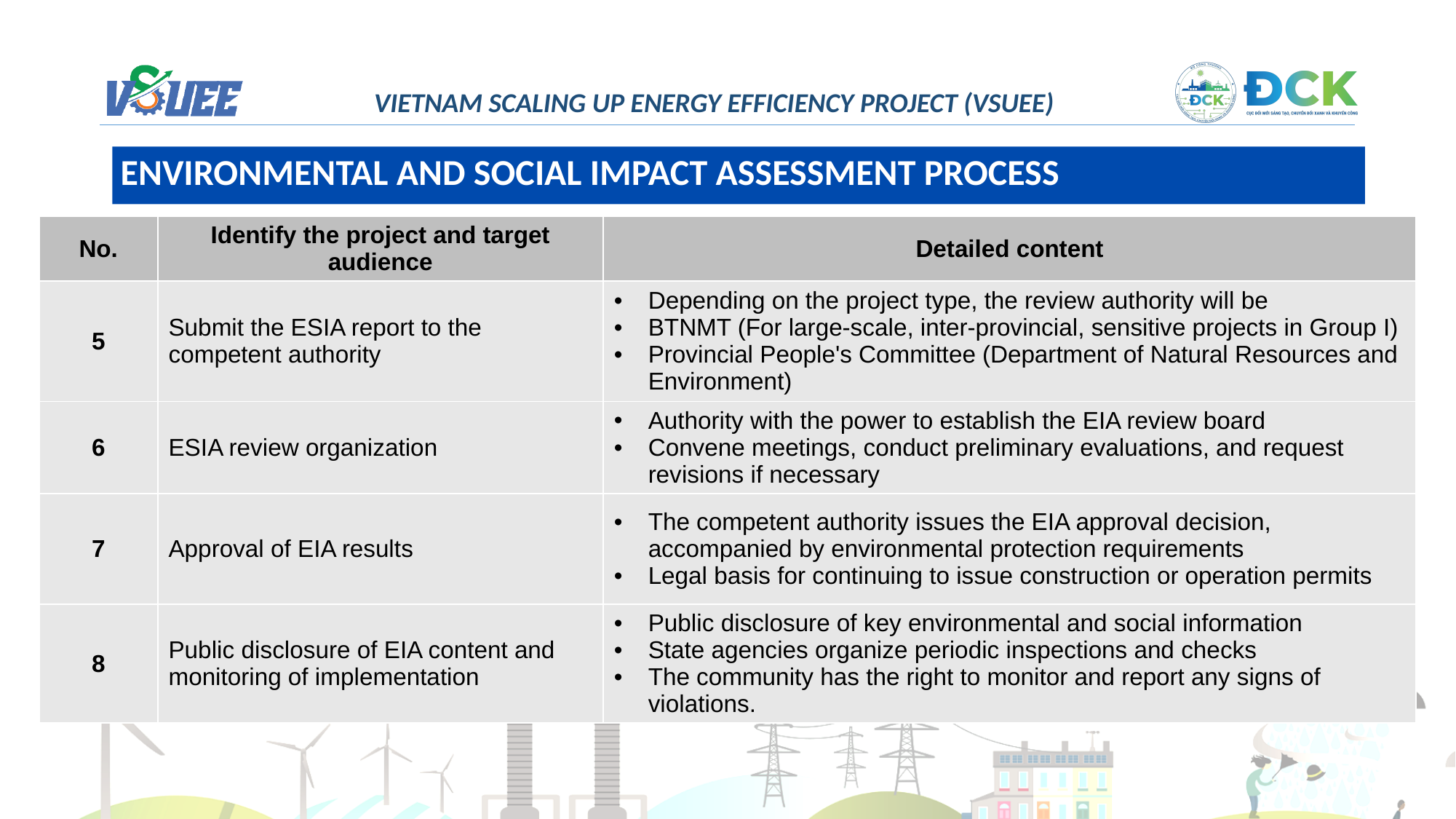

ENVIRONMENTAL AND SOCIAL IMPACT ASSESSMENT PROCESS
| No. | Identify the project and target audience | Detailed content |
| --- | --- | --- |
| 5 | Submit the ESIA report to the competent authority | Depending on the project type, the review authority will be BTNMT (For large-scale, inter-provincial, sensitive projects in Group I) Provincial People's Committee (Department of Natural Resources and Environment) |
| 6 | ESIA review organization | Authority with the power to establish the EIA review board Convene meetings, conduct preliminary evaluations, and request revisions if necessary |
| 7 | Approval of EIA results | The competent authority issues the EIA approval decision, accompanied by environmental protection requirements Legal basis for continuing to issue construction or operation permits |
| 8 | Public disclosure of EIA content and monitoring of implementation | Public disclosure of key environmental and social information State agencies organize periodic inspections and checks The community has the right to monitor and report any signs of violations. |